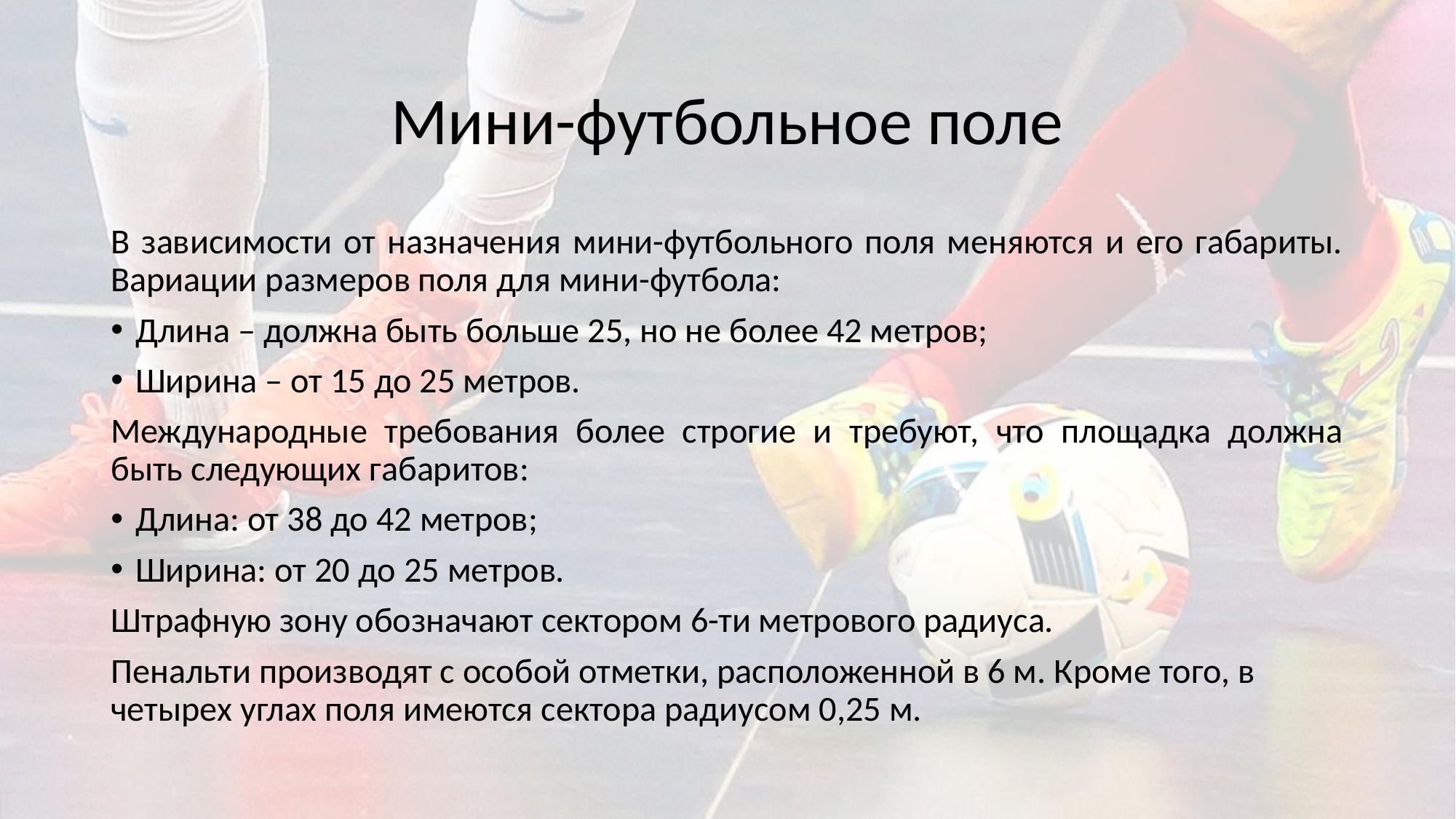

# Мини-футбольное поле
В зависимости от назначения мини-футбольного поля меняются и его габариты. Вариации размеров поля для мини-футбола:
Длина – должна быть больше 25, но не более 42 метров;
Ширина – от 15 до 25 метров.
Международные требования более строгие и требуют, что площадка должна быть следующих габаритов:
Длина: от 38 до 42 метров;
Ширина: от 20 до 25 метров.
Штрафную зону обозначают сектором 6-ти метрового радиуса.
Пенальти производят с особой отметки, расположенной в 6 м. Кроме того, в четырех углах поля имеются сектора радиусом 0,25 м.